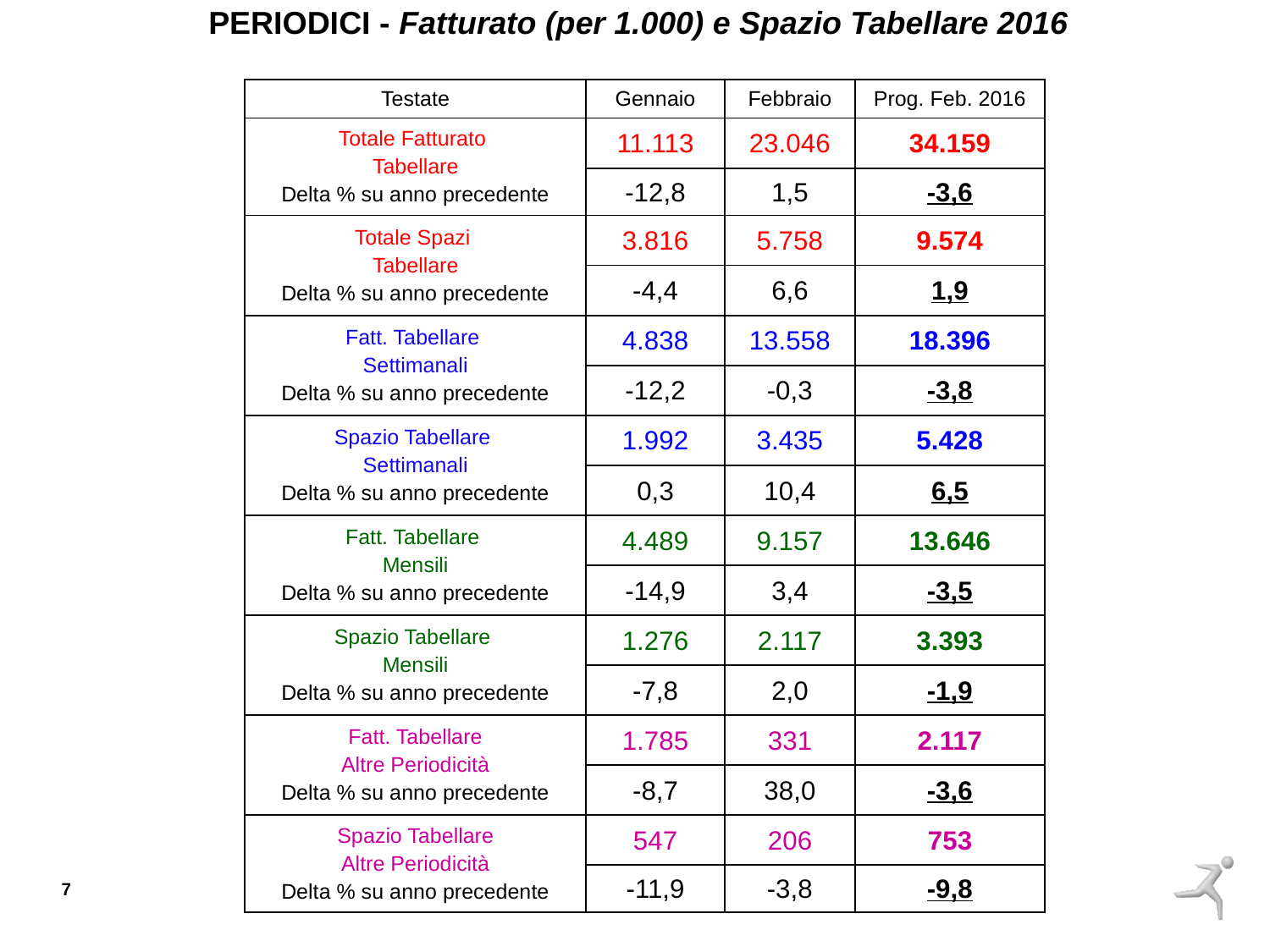

PERIODICI - Fatturato (per 1.000) e Spazio Tabellare 2016

| Testate | Gennaio | Febbraio | Prog. Feb. 2016 |
| --- | --- | --- | --- |
| Totale Fatturato Tabellare Delta % su anno precedente | 11.113 | 23.046 | 34.159 |
|  | -12,8 | 1,5 | -3,6 |
| Totale Spazi Tabellare Delta % su anno precedente | 3.816 | 5.758 | 9.574 |
|  | -4,4 | 6,6 | 1,9 |
| Fatt. Tabellare Settimanali Delta % su anno precedente | 4.838 | 13.558 | 18.396 |
|  | -12,2 | -0,3 | -3,8 |
| Spazio Tabellare Settimanali Delta % su anno precedente | 1.992 | 3.435 | 5.428 |
|  | 0,3 | 10,4 | 6,5 |
| Fatt. Tabellare Mensili Delta % su anno precedente | 4.489 | 9.157 | 13.646 |
|  | -14,9 | 3,4 | -3,5 |
| Spazio Tabellare Mensili Delta % su anno precedente | 1.276 | 2.117 | 3.393 |
|  | -7,8 | 2,0 | -1,9 |
| Fatt. Tabellare Altre Periodicità Delta % su anno precedente | 1.785 | 331 | 2.117 |
|  | -8,7 | 38,0 | -3,6 |
| Spazio Tabellare Altre Periodicità Delta % su anno precedente | 547 | 206 | 753 |
|  | -11,9 | -3,8 | -9,8 |